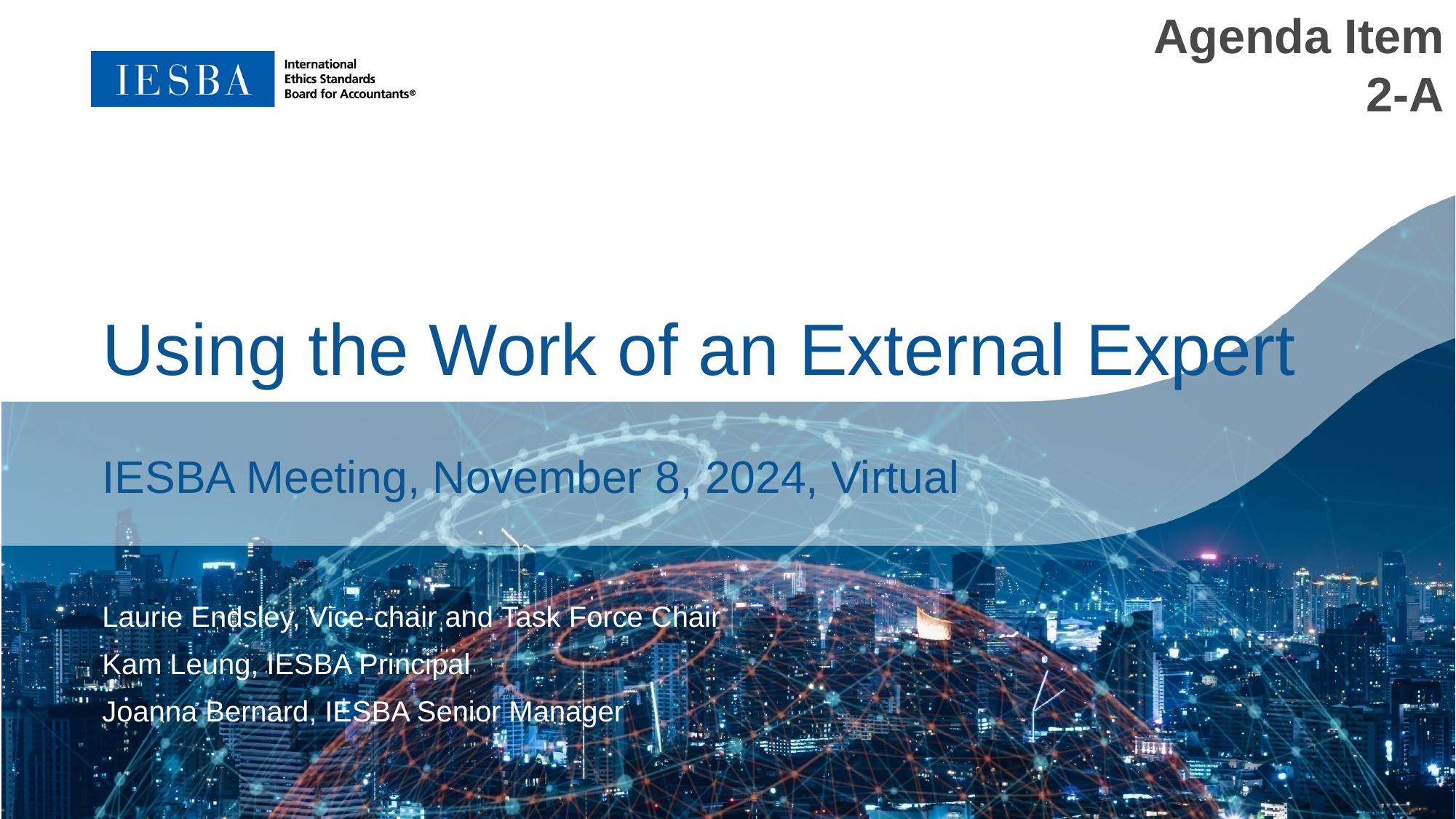

Agenda Item
2-A
Using the Work of an External Expert
IESBA Meeting, November 8, 2024, Virtual
Laurie Endsley, Vice-chair and Task Force Chair
Kam Leung, IESBA Principal
Joanna Bernard, IESBA Senior Manager